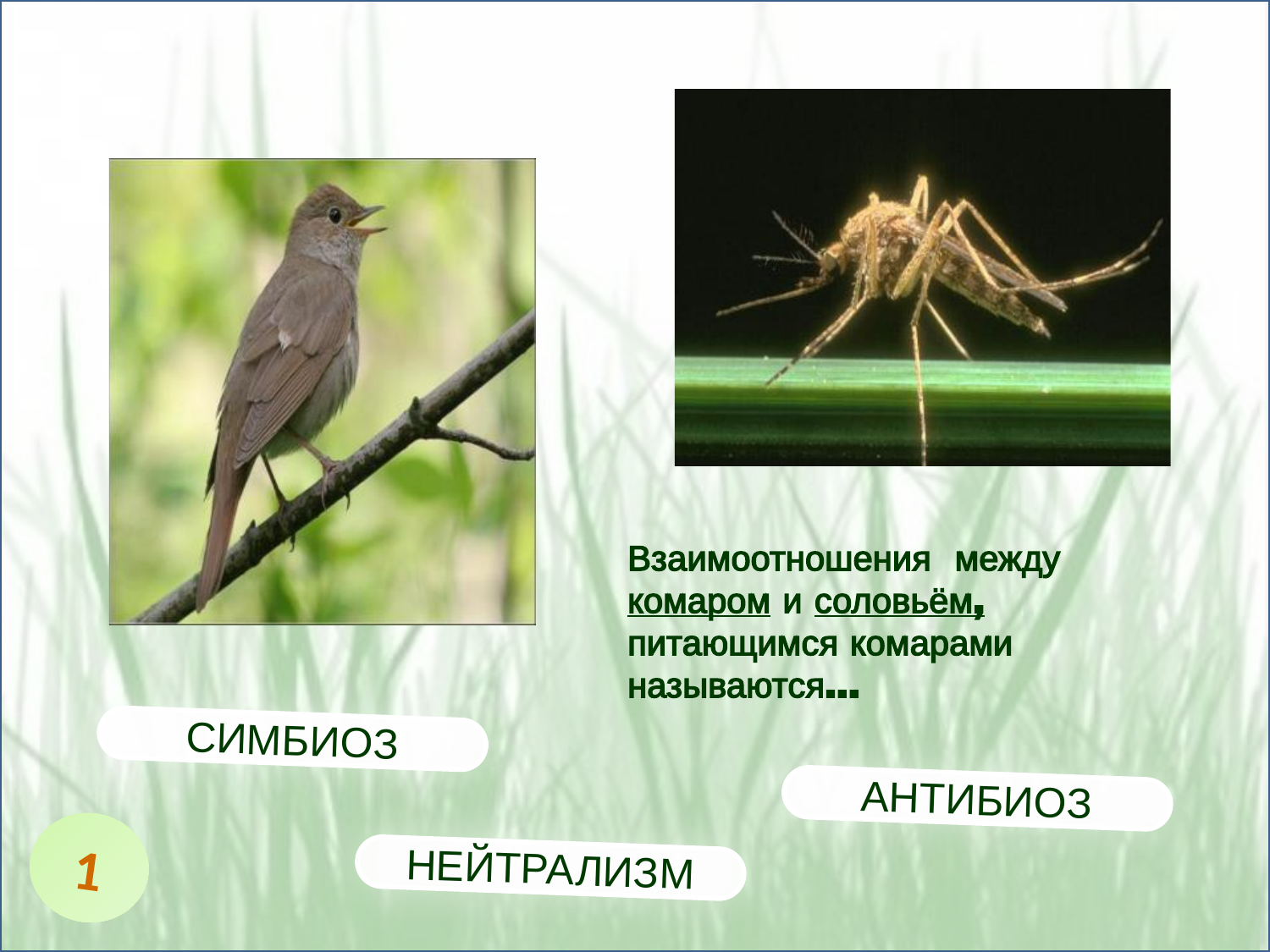

Взаимоотношения  между комаром и соловьём, питающимся комарами
называются…
СИМБИОЗ
АНТИБИОЗ
1
НЕЙТРАЛИЗМ